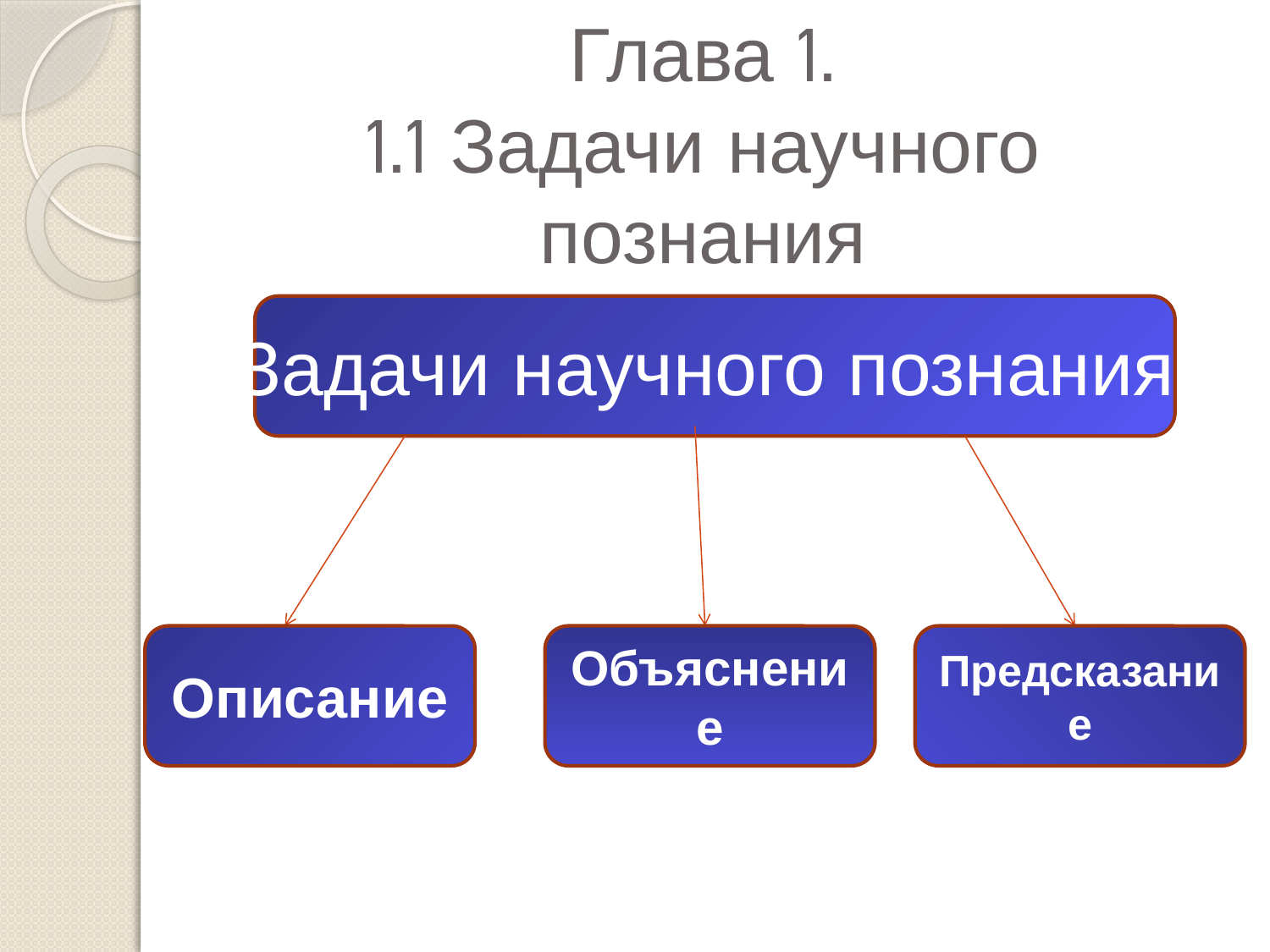

Глава 1.
1.1 Задачи научного познания
# Задачи научного познания

Описание
Объяснение
Предсказание